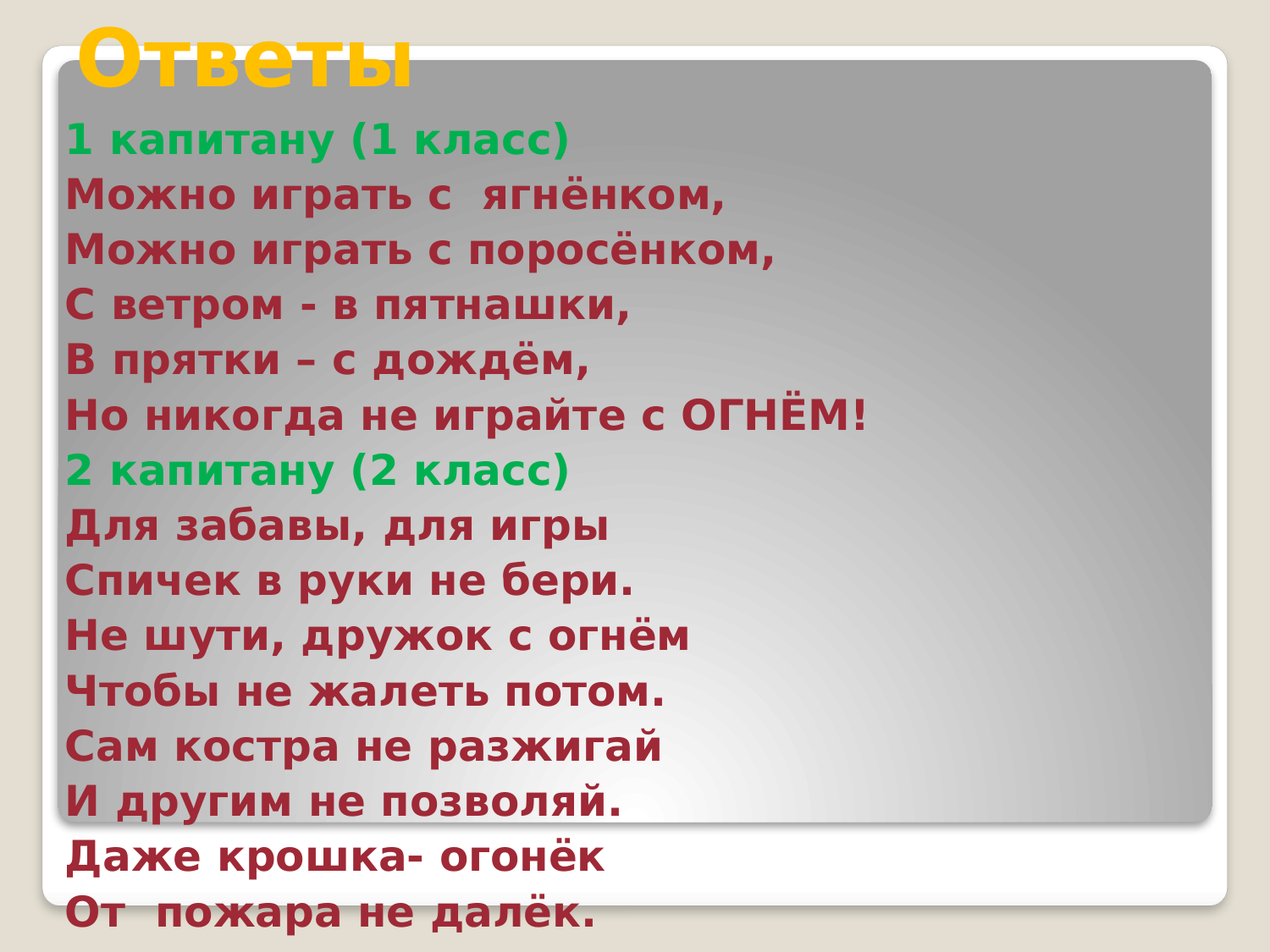

# Ответы
1 капитану (1 класс)
Можно играть с  ягнёнком,
Можно играть с поросёнком,
С ветром - в пятнашки,
В прятки – с дождём,
Но никогда не играйте с ОГНЁМ!
2 капитану (2 класс)
Для забавы, для игры
Спичек в руки не бери.
Не шути, дружок с огнём
Чтобы не жалеть потом.
Сам костра не разжигай
И другим не позволяй.
Даже крошка- огонёк
От  пожара не далёк.